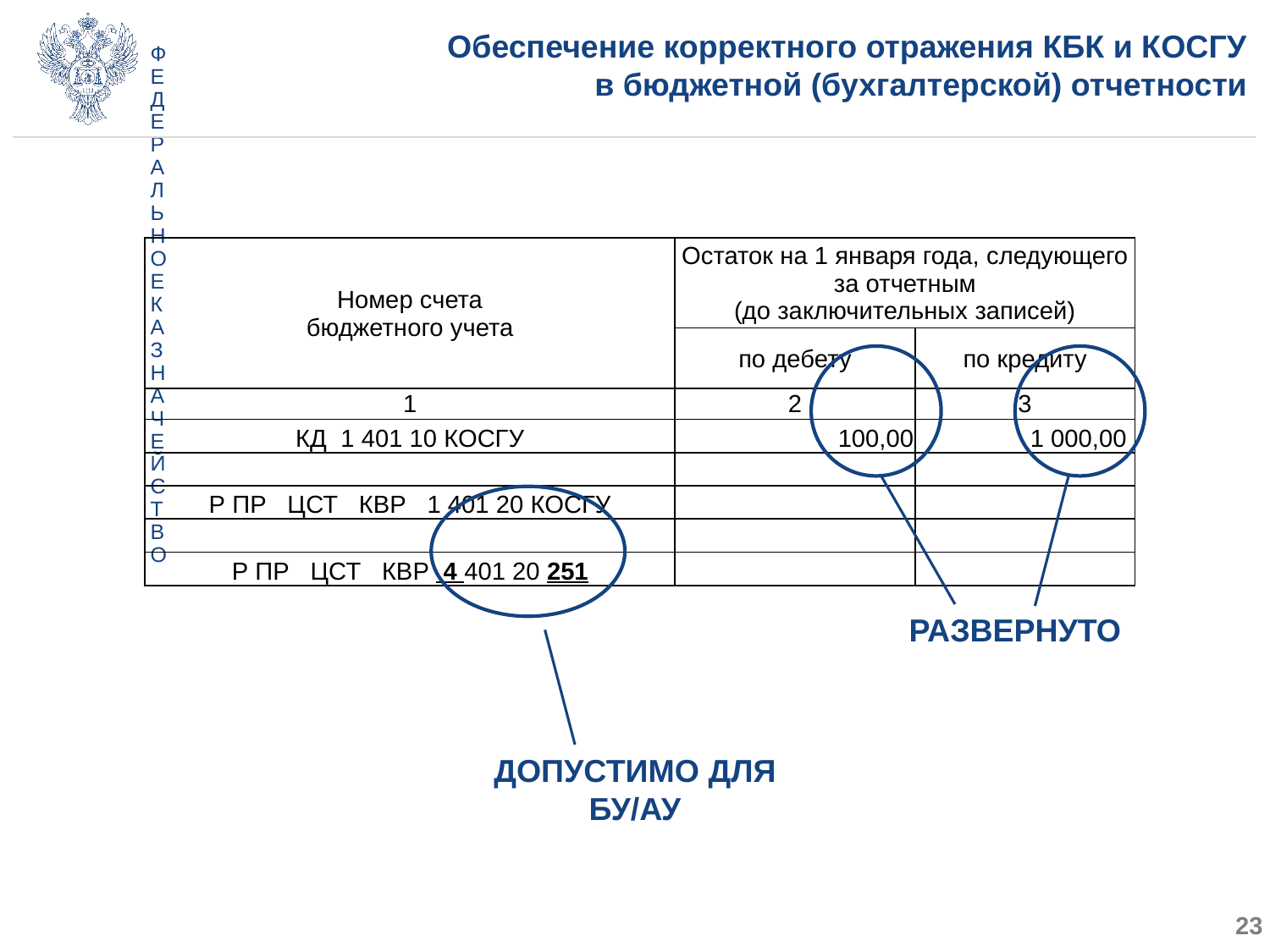

# Обеспечение корректного отражения КБК и КОСГУ в бюджетной (бухгалтерской) отчетности
| Номер счета бюджетного учета | Остаток на 1 января года, следующего за отчетным (до заключительных записей) |  |
| --- | --- | --- |
|  | по дебету | по кредиту |
| 1 | 2 | 3 |
| КД 1 401 10 КОСГУ | 100,00 | 1 000,00 |
|  |  |  |
| Р ПР ЦСТ КВР 1 401 20 КОСГУ |  |  |
|  |  |  |
| Р ПР ЦСТ КВР 4 401 20 251 |  |  |

РАЗВЕРНУТО
ДОПУСТИМО ДЛЯ БУ/АУ
23